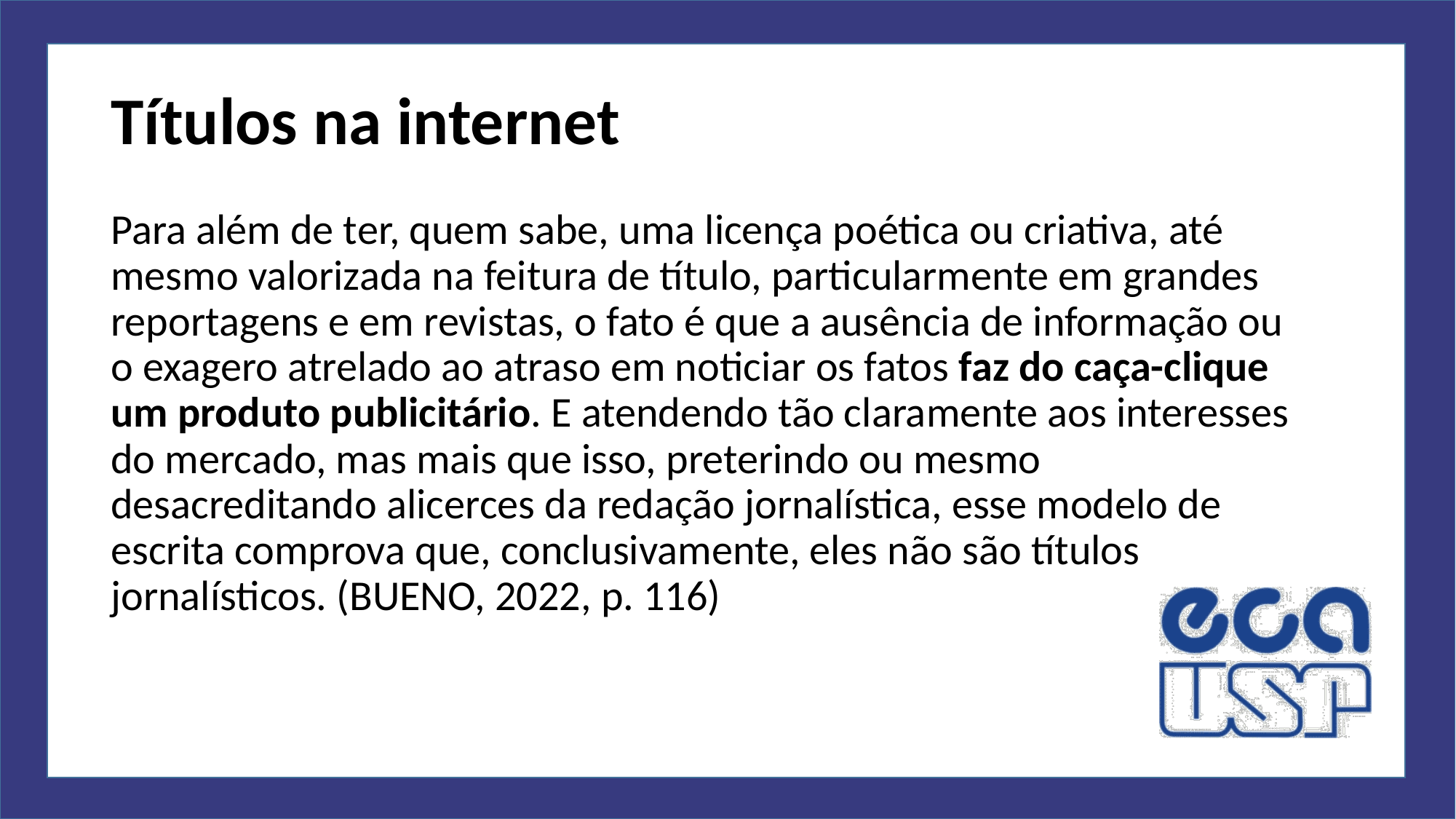

# Títulos na internet
Para além de ter, quem sabe, uma licença poética ou criativa, até mesmo valorizada na feitura de título, particularmente em grandes reportagens e em revistas, o fato é que a ausência de informação ou o exagero atrelado ao atraso em noticiar os fatos faz do caça-clique um produto publicitário. E atendendo tão claramente aos interesses do mercado, mas mais que isso, preterindo ou mesmo desacreditando alicerces da redação jornalística, esse modelo de escrita comprova que, conclusivamente, eles não são títulos jornalísticos. (BUENO, 2022, p. 116)